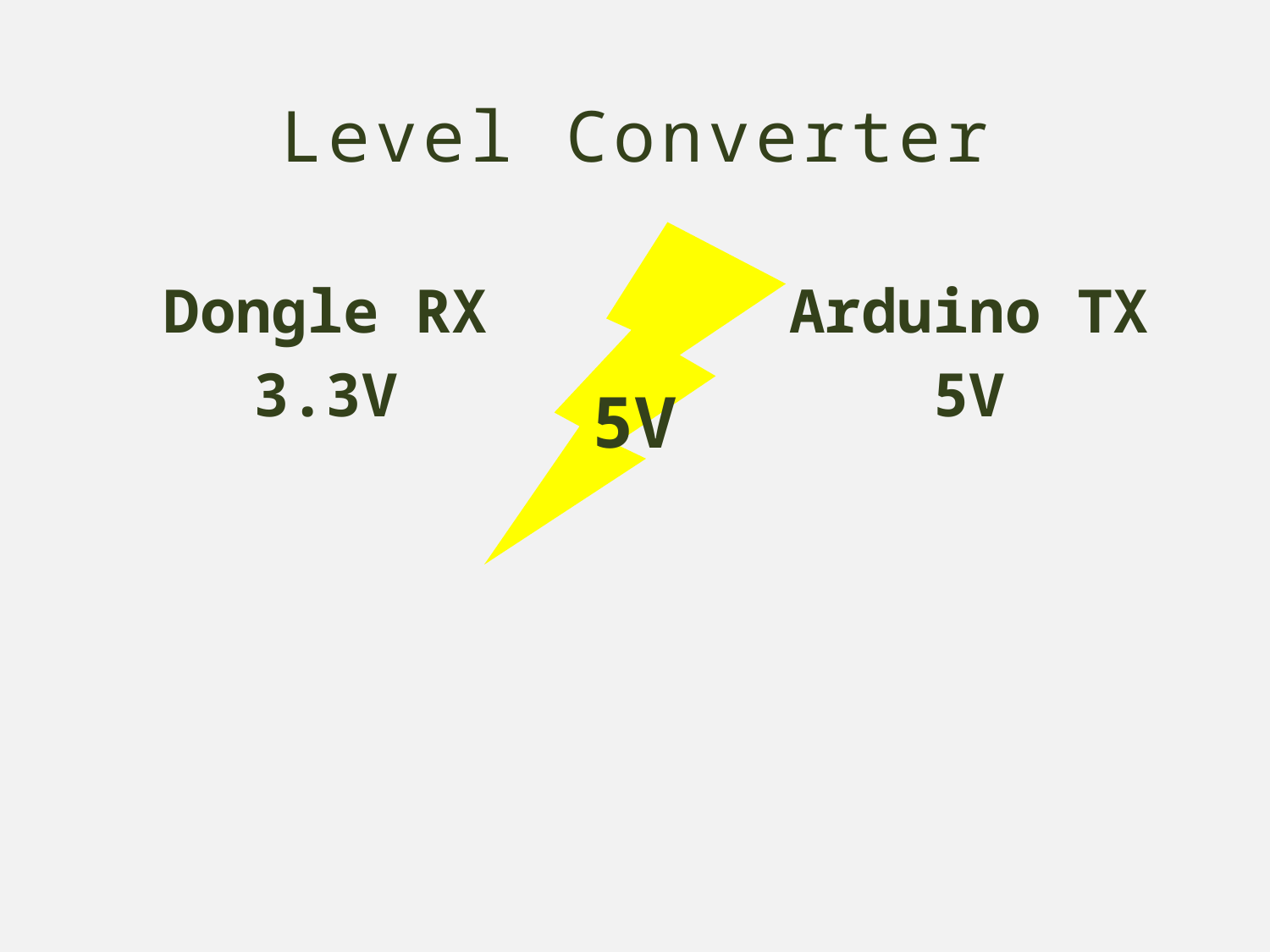

Level Converter

Dongle RX
3.3V

Arduino TX
5V

5V